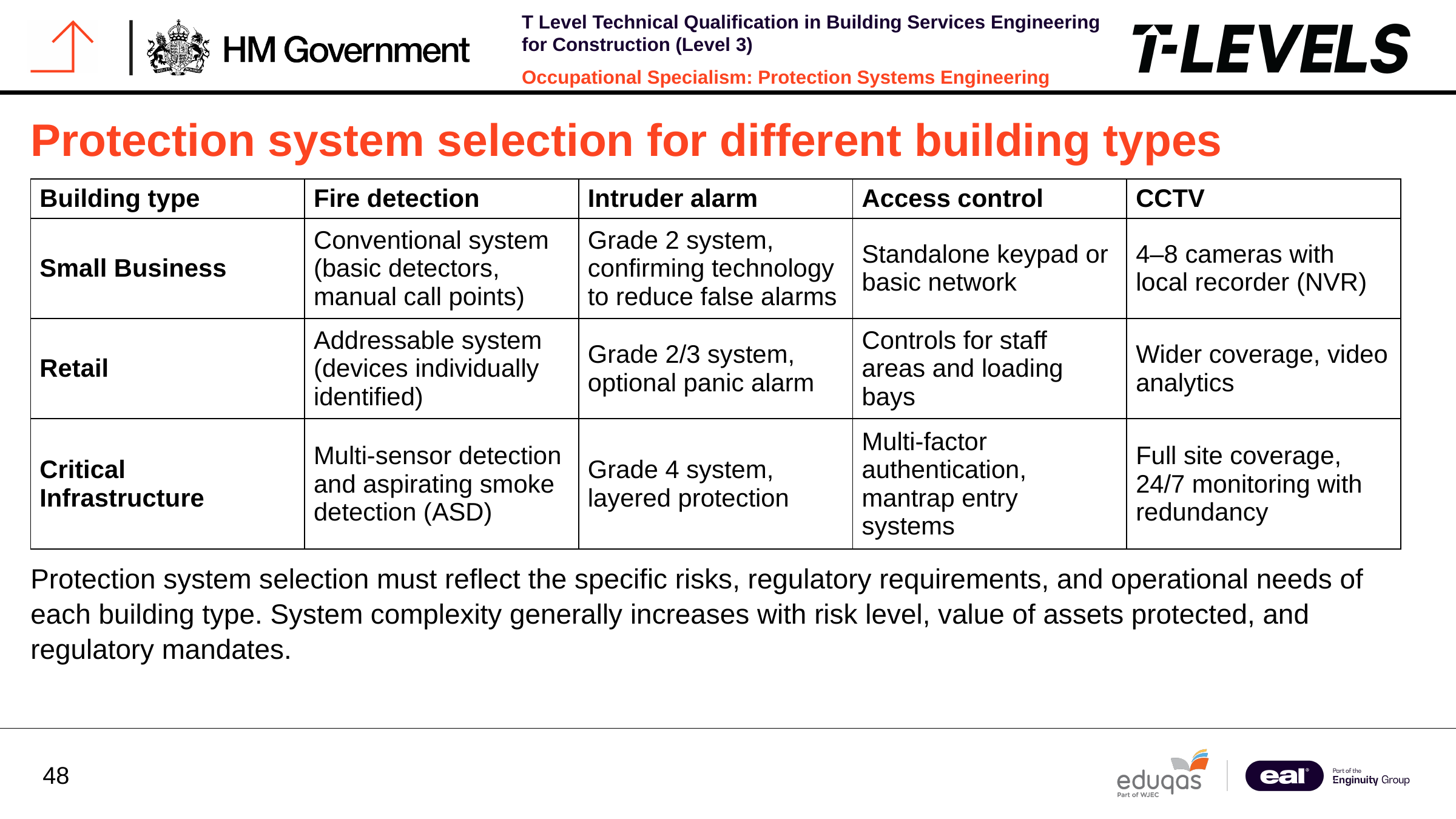

Protection system selection for different building types
| Building type | Fire detection | Intruder alarm | Access control | CCTV |
| --- | --- | --- | --- | --- |
| Small Business | Conventional system (basic detectors, manual call points) | Grade 2 system, confirming technology to reduce false alarms | Standalone keypad or basic network | 4–8 cameras with local recorder (NVR) |
| Retail | Addressable system (devices individually identified) | Grade 2/3 system, optional panic alarm | Controls for staff areas and loading bays | Wider coverage, video analytics |
| Critical Infrastructure | Multi-sensor detection and aspirating smoke detection (ASD) | Grade 4 system, layered protection | Multi-factor authentication, mantrap entry systems | Full site coverage, 24/7 monitoring with redundancy |
Protection system selection must reflect the specific risks, regulatory requirements, and operational needs of each building type. System complexity generally increases with risk level, value of assets protected, and regulatory mandates.